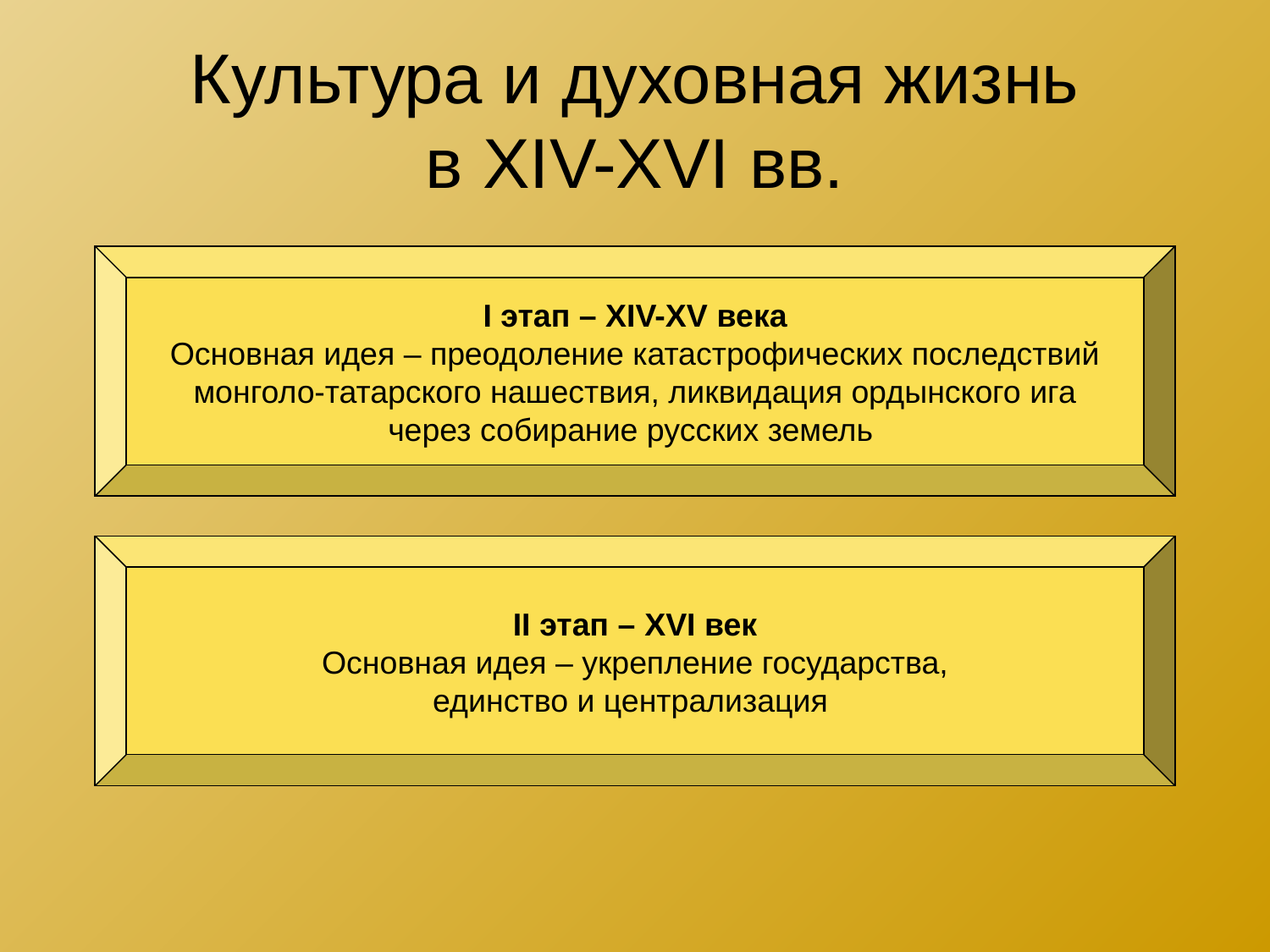

# Культура и духовная жизнь в XIV-XVI вв.
I этап – XIV-XV века
Основная идея – преодоление катастрофических последствий
монголо-татарского нашествия, ликвидация ордынского ига
через собирание русских земель
II этап – XVI век
Основная идея – укрепление государства,
единство и централизация